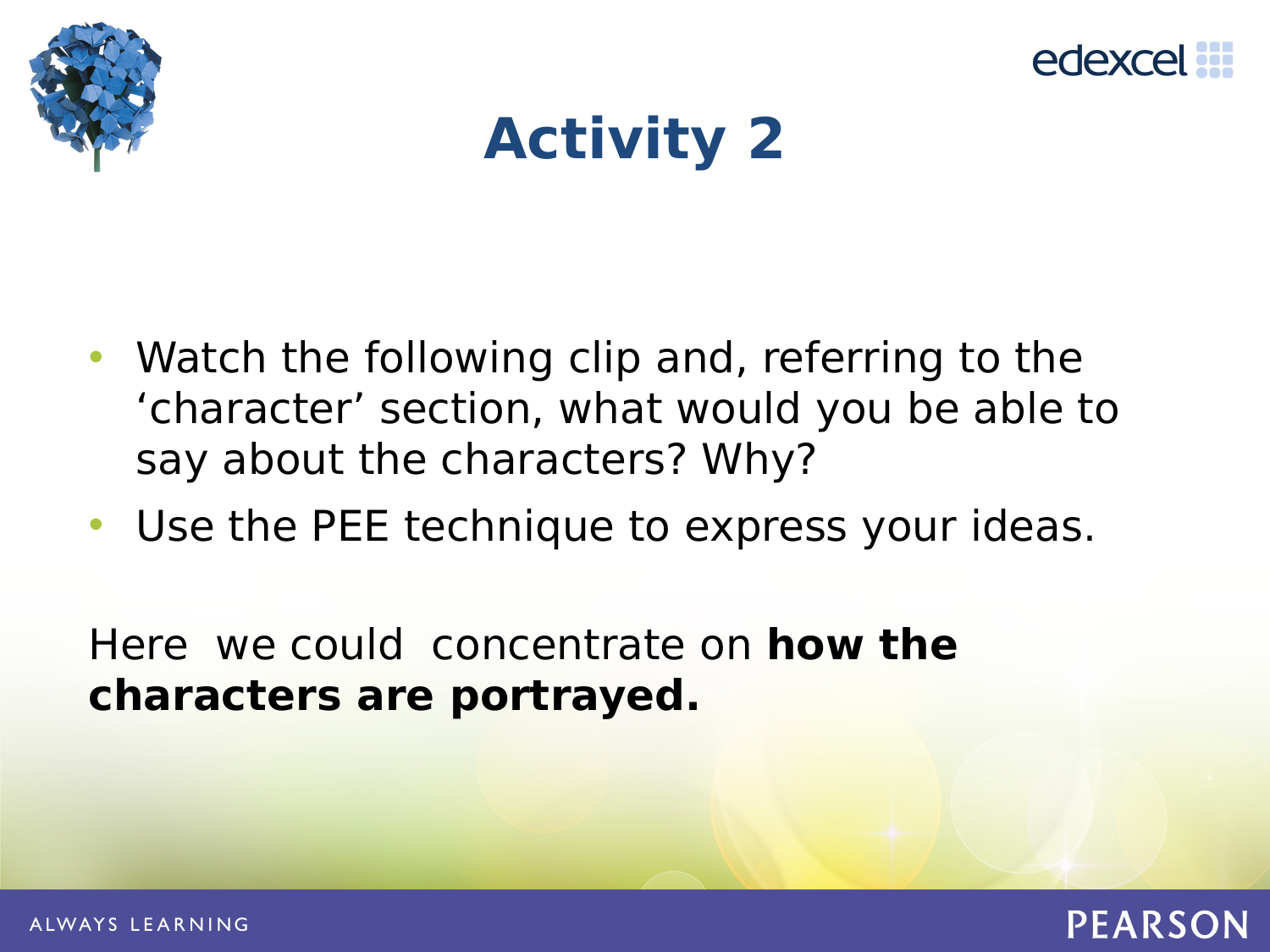

# Activity 2
Watch the following clip and, referring to the ‘character’ section, what would you be able to say about the characters? Why?
Use the PEE technique to express your ideas.

Here  we could  concentrate on how the characters are portrayed.